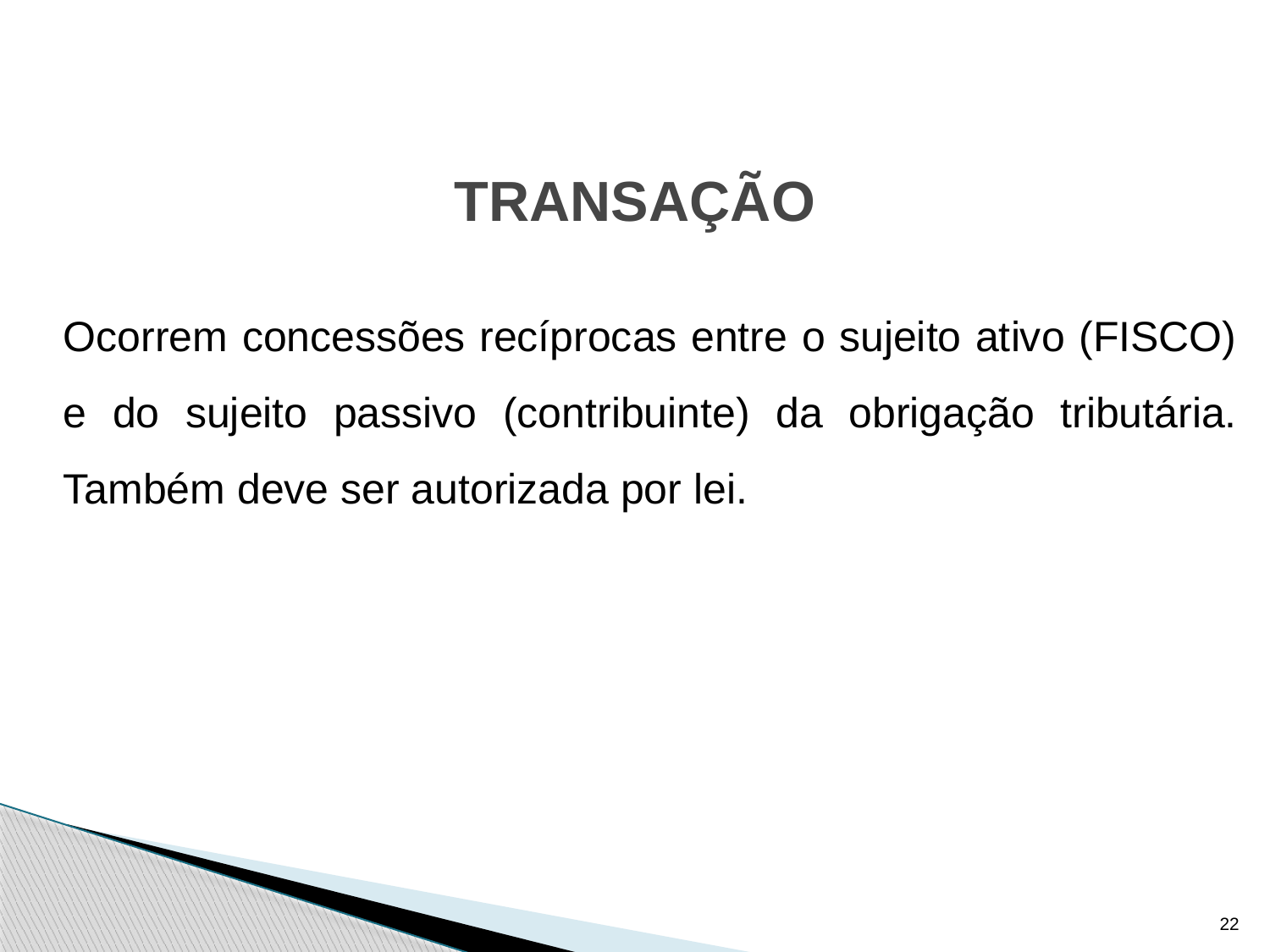

# TRANSAÇÃO
	Ocorrem concessões recíprocas entre o sujeito ativo (FISCO) e do sujeito passivo (contribuinte) da obrigação tributária. Também deve ser autorizada por lei.

22